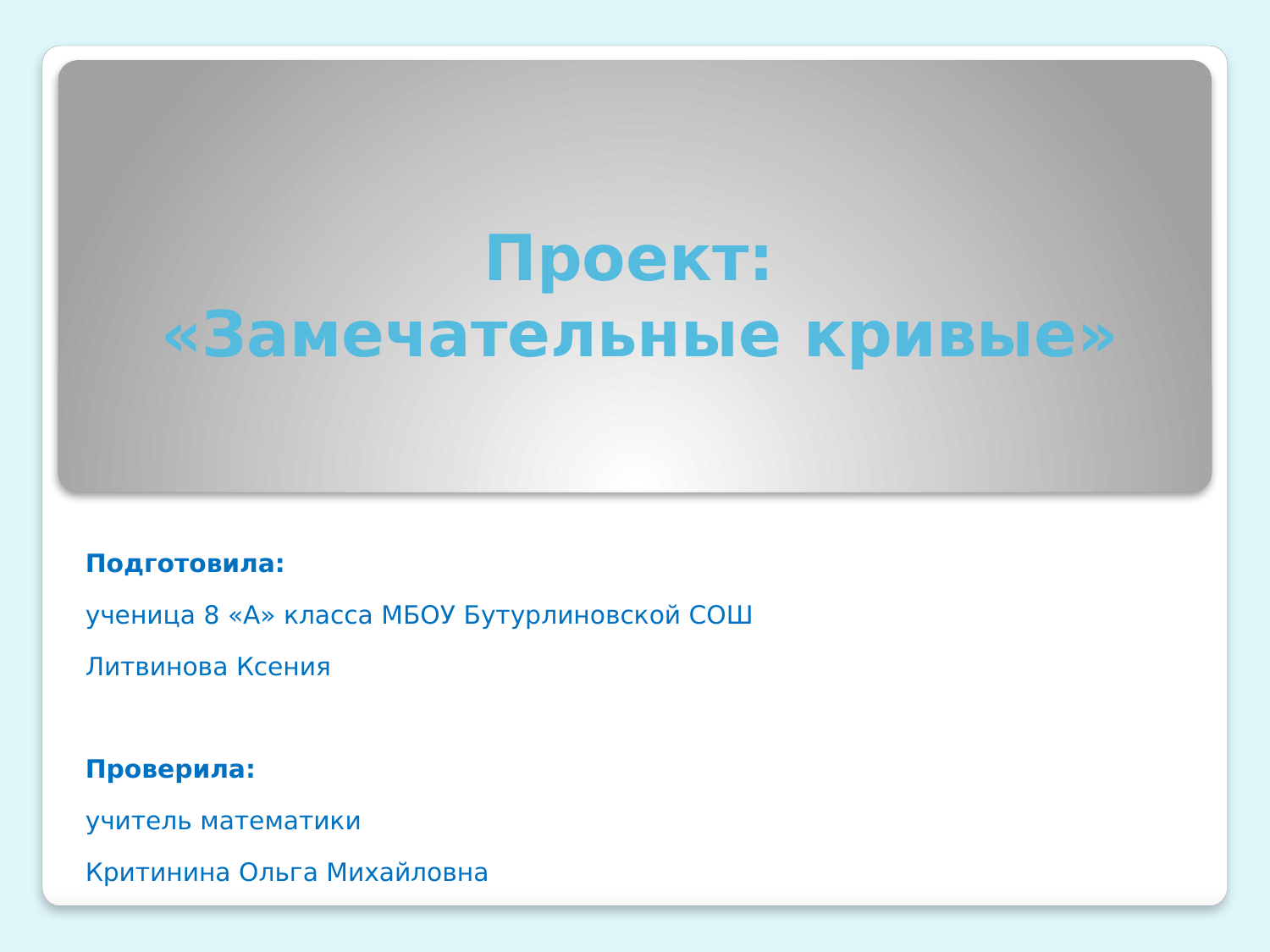

# Проект: «Замечательные кривые»
Подготовила:
ученица 8 «А» класса МБОУ Бутурлиновской СОШ
Литвинова Ксения

Проверила:
учитель математики
Критинина Ольга Михайловна